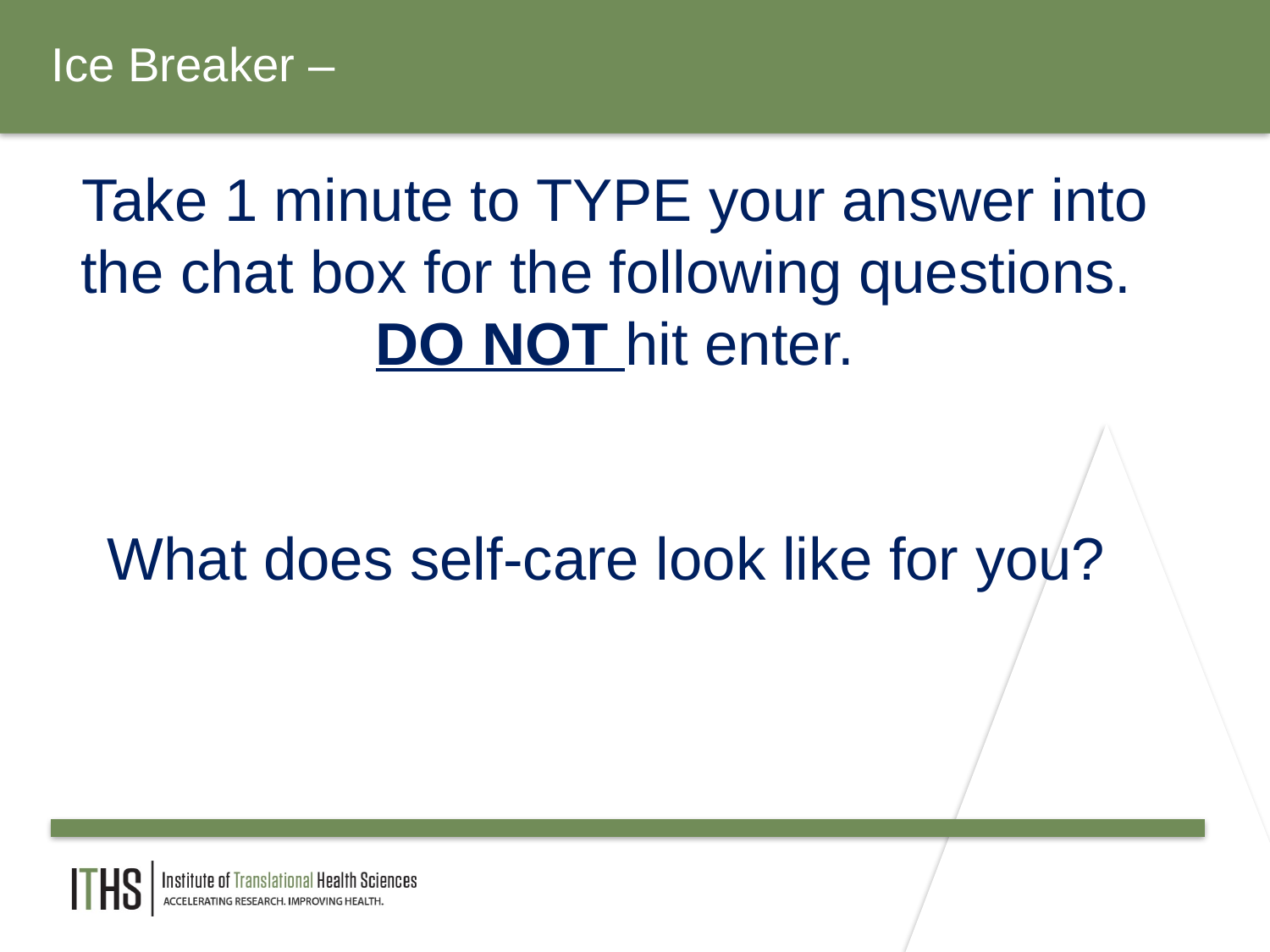

Ice Breaker –
# Take 1 minute to TYPE your answer into the chat box for the following questions. DO NOT hit enter. What does self-care look like for you?